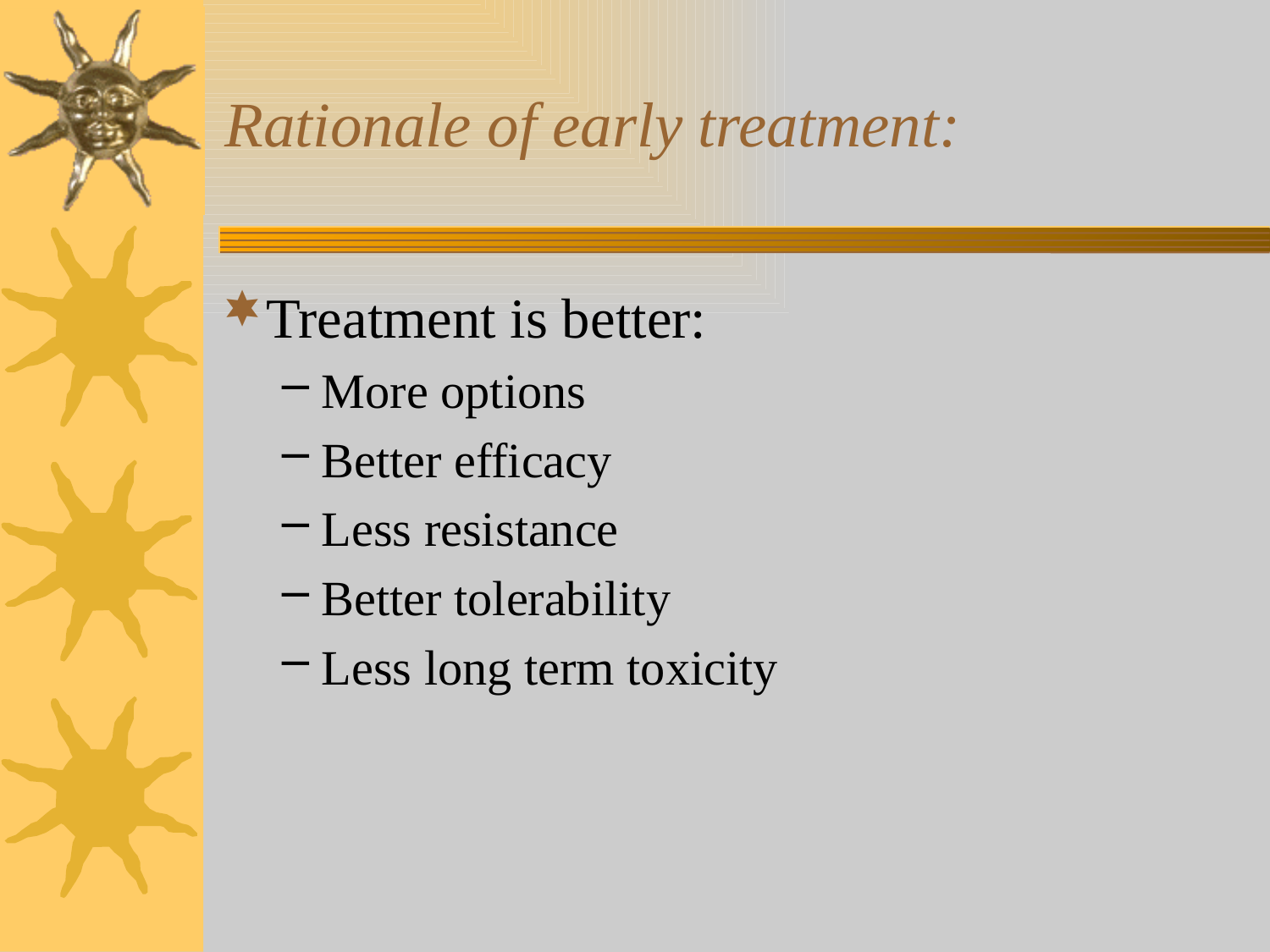

# Rationale of early treatment:
Treatment is better:
More options
Better efficacy
Less resistance
Better tolerability
Less long term toxicity